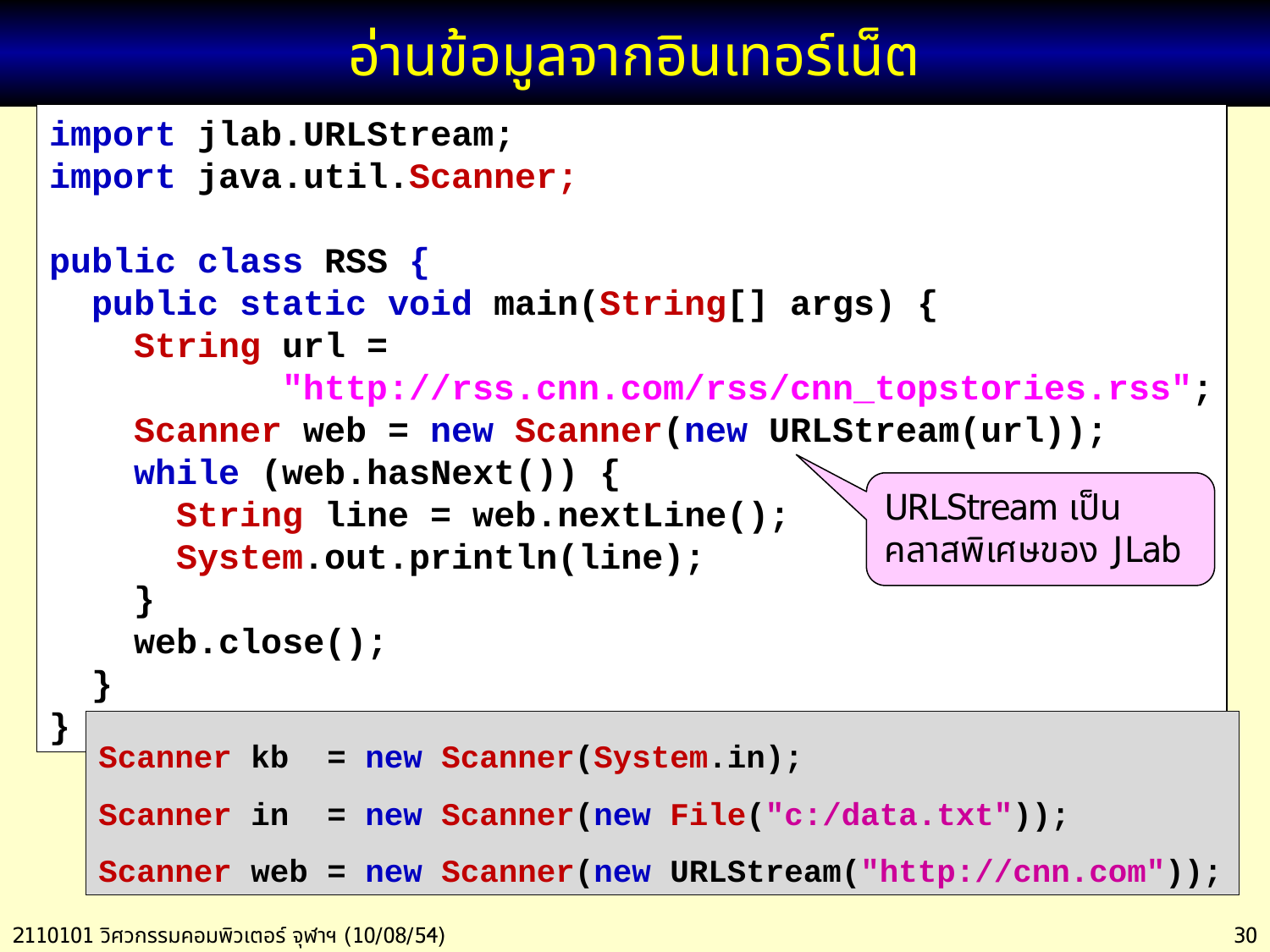

# อ่านข้อมูลจากอินเทอร์เน็ต
import jlab.URLStream;
import java.util.Scanner;

public class RSS {
  public static void main(String[] args) {
    String url =
           "http://rss.cnn.com/rss/cnn_topstories.rss";
    Scanner web = new Scanner(new URLStream(url));
    while (web.hasNext()) {
      String line = web.nextLine();
      System.out.println(line);
    }
    web.close();
  }
}
URLStream เป็นคลาสพิเศษของ JLab
Scanner kb  = new Scanner(System.in);
Scanner in  = new Scanner(new File("c:/data.txt"));
Scanner web = new Scanner(new URLStream("http://cnn.com"));